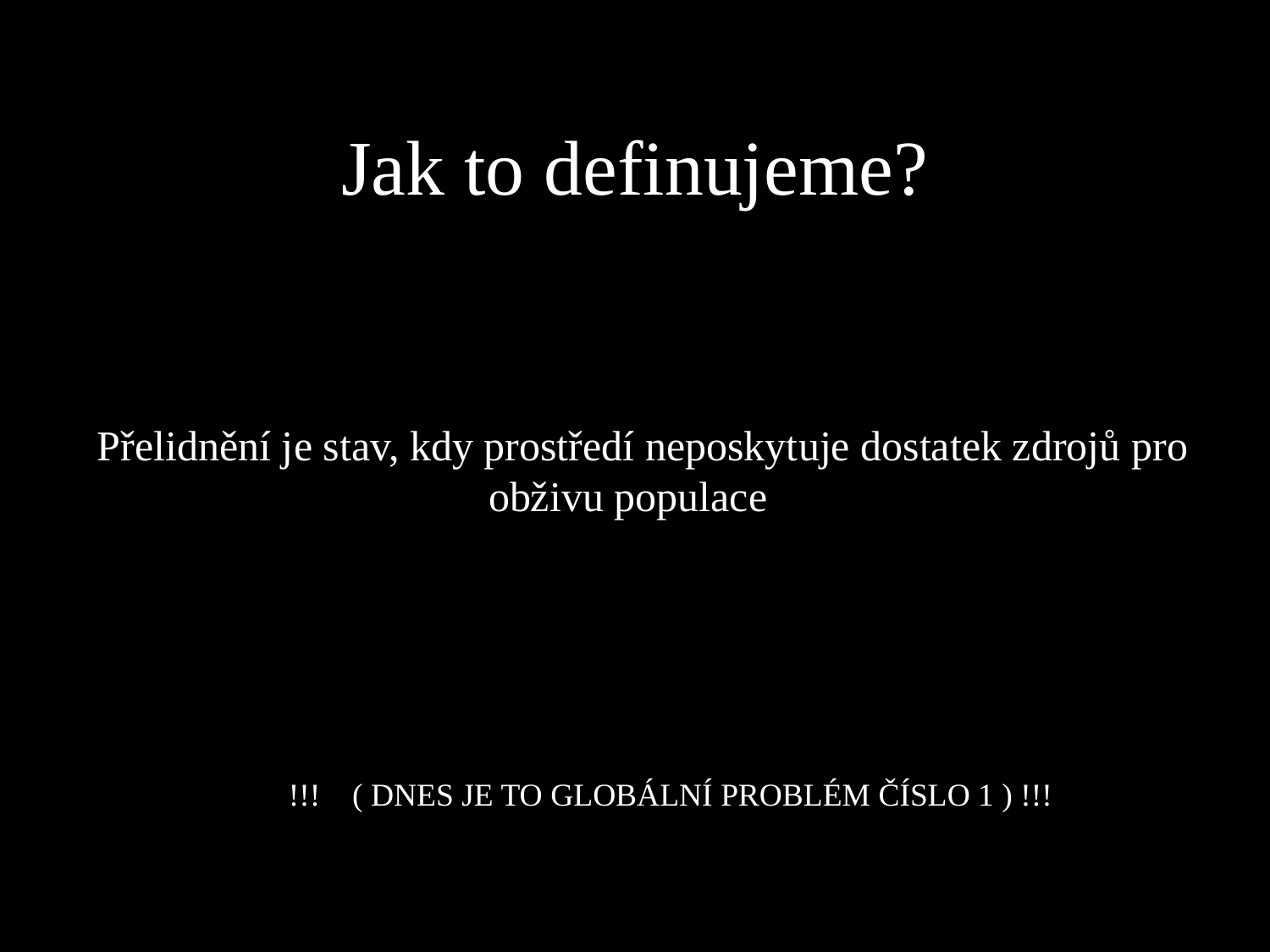

# Jak to definujeme?

Přelidnění je stav, kdy prostředí neposkytuje dostatek zdrojů pro		             obživu populace

	        !!!    ( DNES JE TO GLOBÁLNÍ PROBLÉM ČÍSLO 1 ) !!!